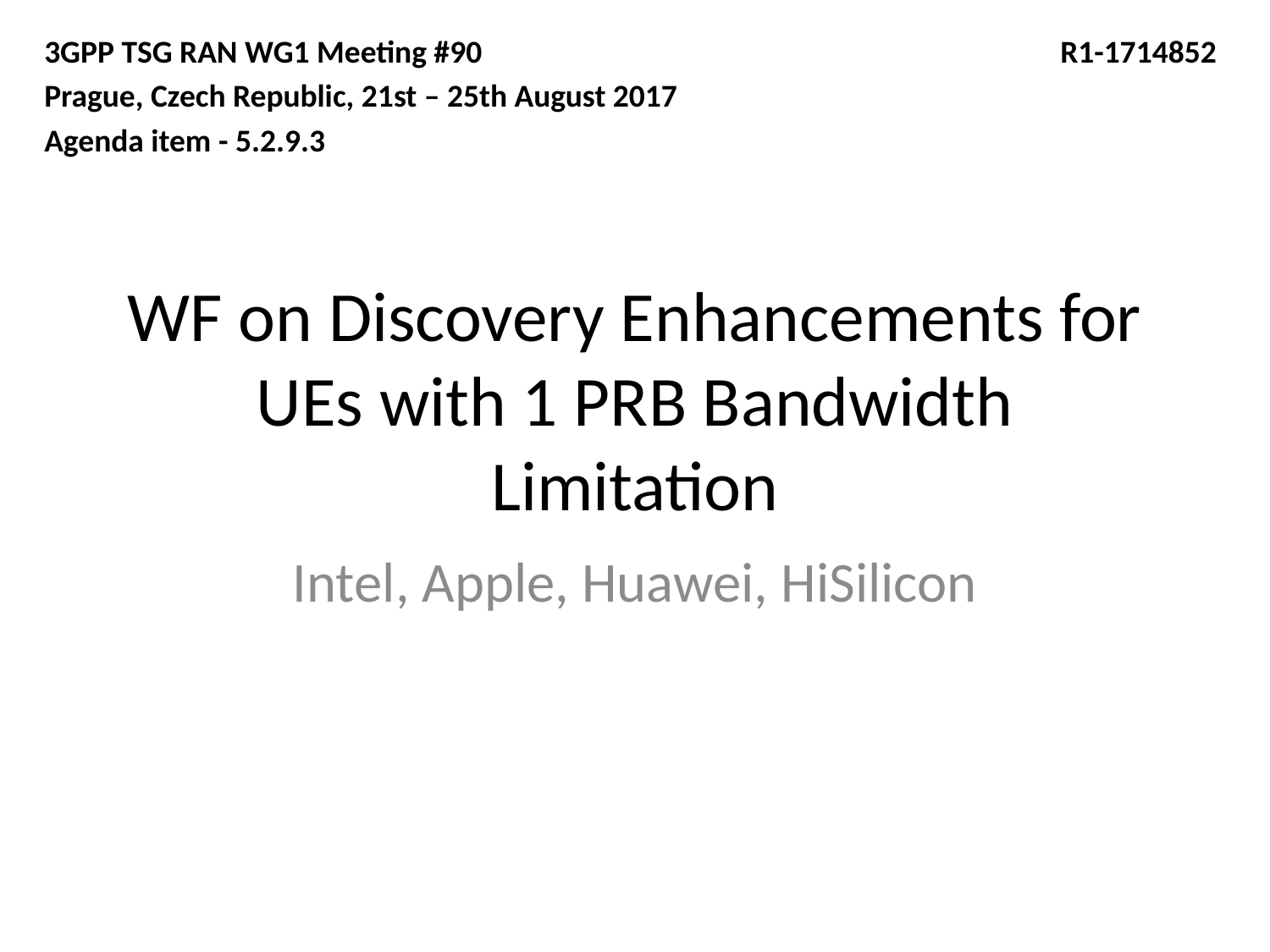

3GPP TSG RAN WG1 Meeting #90                                            	                  	R1-1714852
Prague, Czech Republic, 21st – 25th August 2017
Agenda item - 5.2.9.3
# WF on Discovery Enhancements for UEs with 1 PRB Bandwidth Limitation
Intel, Apple, Huawei, HiSilicon